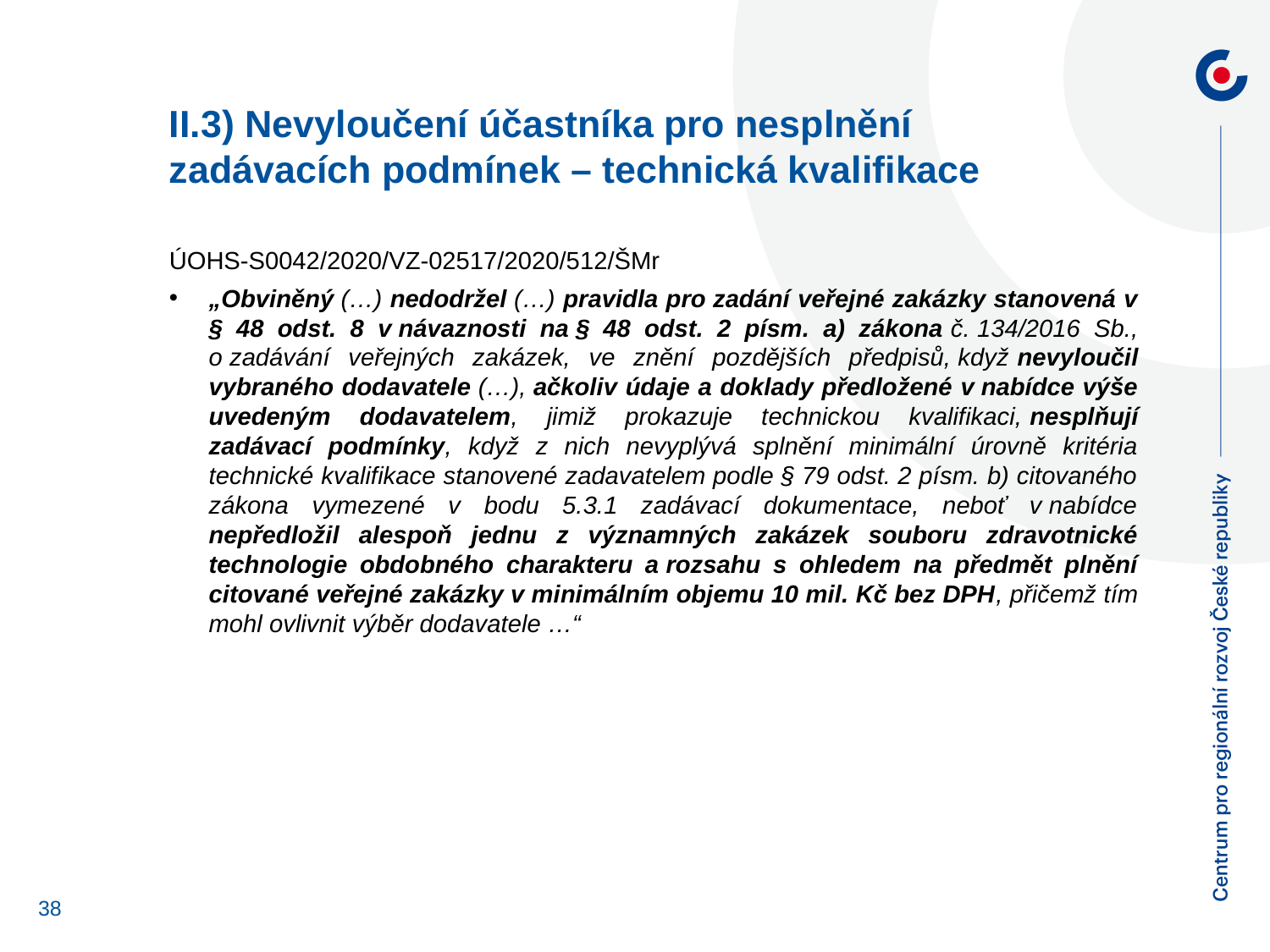

II.3) Nevyloučení účastníka pro nesplnění zadávacích podmínek – technická kvalifikace
ÚOHS-S0042/2020/VZ-02517/2020/512/ŠMr
„Obviněný (…) nedodržel (…) pravidla pro zadání veřejné zakázky stanovená v § 48 odst. 8 v návaznosti na § 48 odst. 2 písm. a) zákona č. 134/2016 Sb., o zadávání veřejných zakázek, ve znění pozdějších předpisů, když nevyloučil vybraného dodavatele (…), ačkoliv údaje a doklady předložené v nabídce výše uvedeným dodavatelem, jimiž prokazuje technickou kvalifikaci, nesplňují zadávací podmínky, když z nich nevyplývá splnění minimální úrovně kritéria technické kvalifikace stanovené zadavatelem podle § 79 odst. 2 písm. b) citovaného zákona vymezené v bodu 5.3.1 zadávací dokumentace, neboť v nabídce nepředložil alespoň jednu z významných zakázek souboru zdravotnické technologie obdobného charakteru a rozsahu s ohledem na předmět plnění citované veřejné zakázky v minimálním objemu 10 mil. Kč bez DPH, přičemž tím mohl ovlivnit výběr dodavatele …“
38